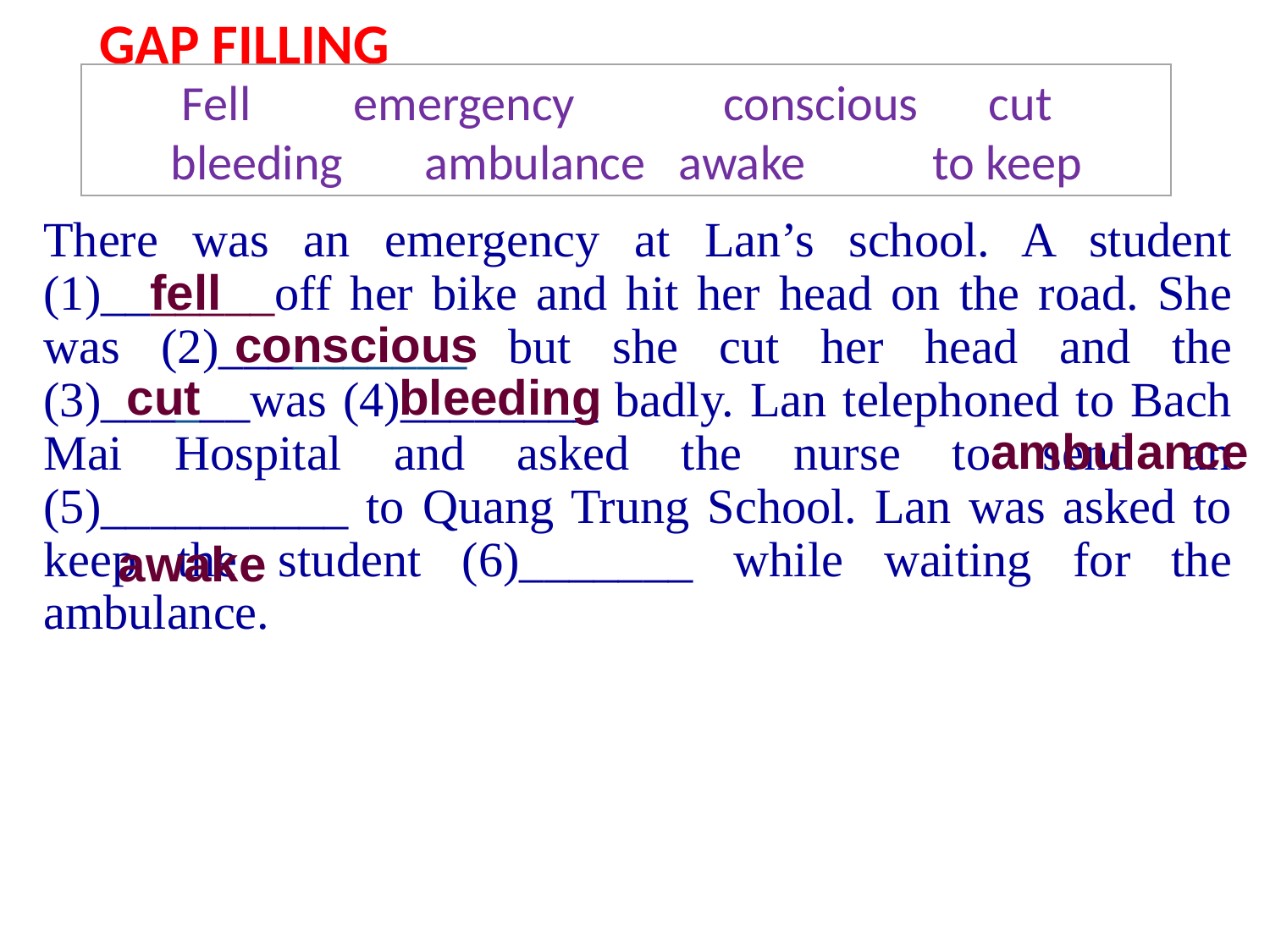

GAP FILLING
Fell 	    emergency 	   conscious 	    cut	 bleeding 	ambulance 	awake 	to keep
There was an emergency at Lan’s school. A student (1)_______off her bike and hit her head on the road. She was (2)__________ but she cut her head and the (3)______was (4)________ badly. Lan telephoned to Bach Mai Hospital and asked the nurse to send an (5)__________ to Quang Trung School. Lan was asked to keep the student (6)_______ while waiting for the ambulance.

fell
conscious
cut
bleeding
ambulance
awake